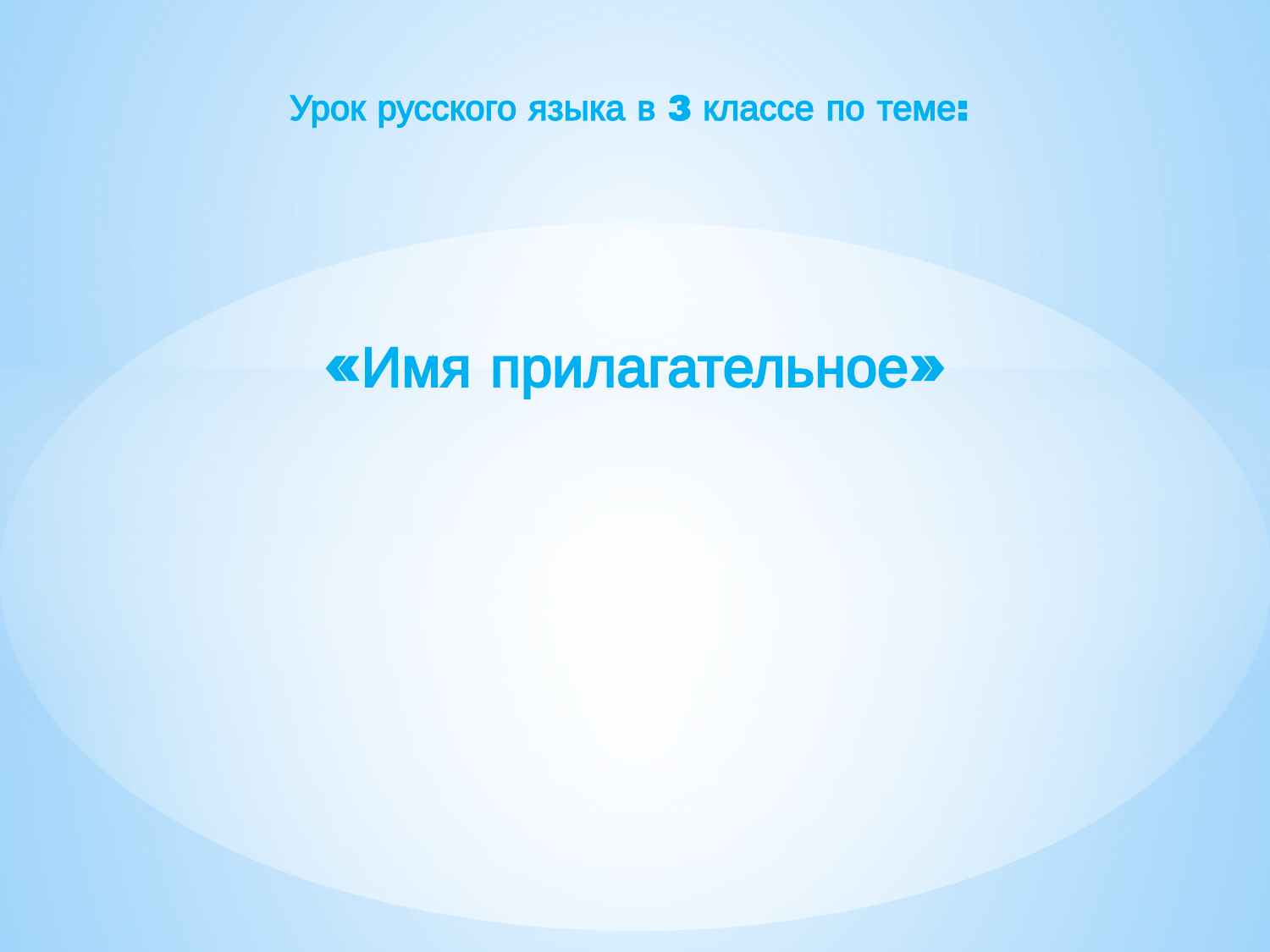

Урок русского языка в 3 классе по теме:

«Имя прилагательное»